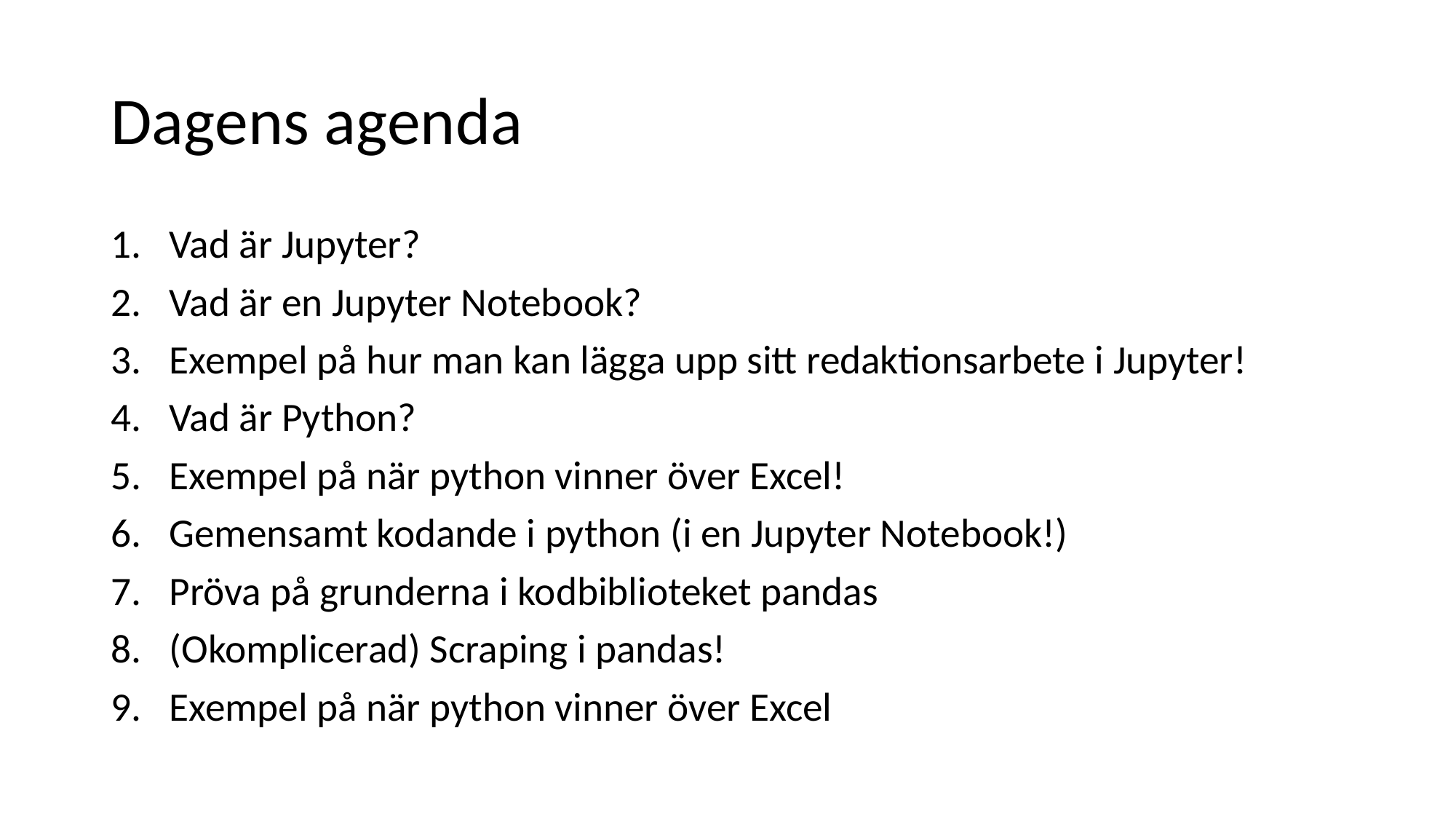

# Dagens agenda
Vad är Jupyter?
Vad är en Jupyter Notebook?
Exempel på hur man kan lägga upp sitt redaktionsarbete i Jupyter!
Vad är Python?
Exempel på när python vinner över Excel!
Gemensamt kodande i python (i en Jupyter Notebook!)
Pröva på grunderna i kodbiblioteket pandas
(Okomplicerad) Scraping i pandas!
Exempel på när python vinner över Excel